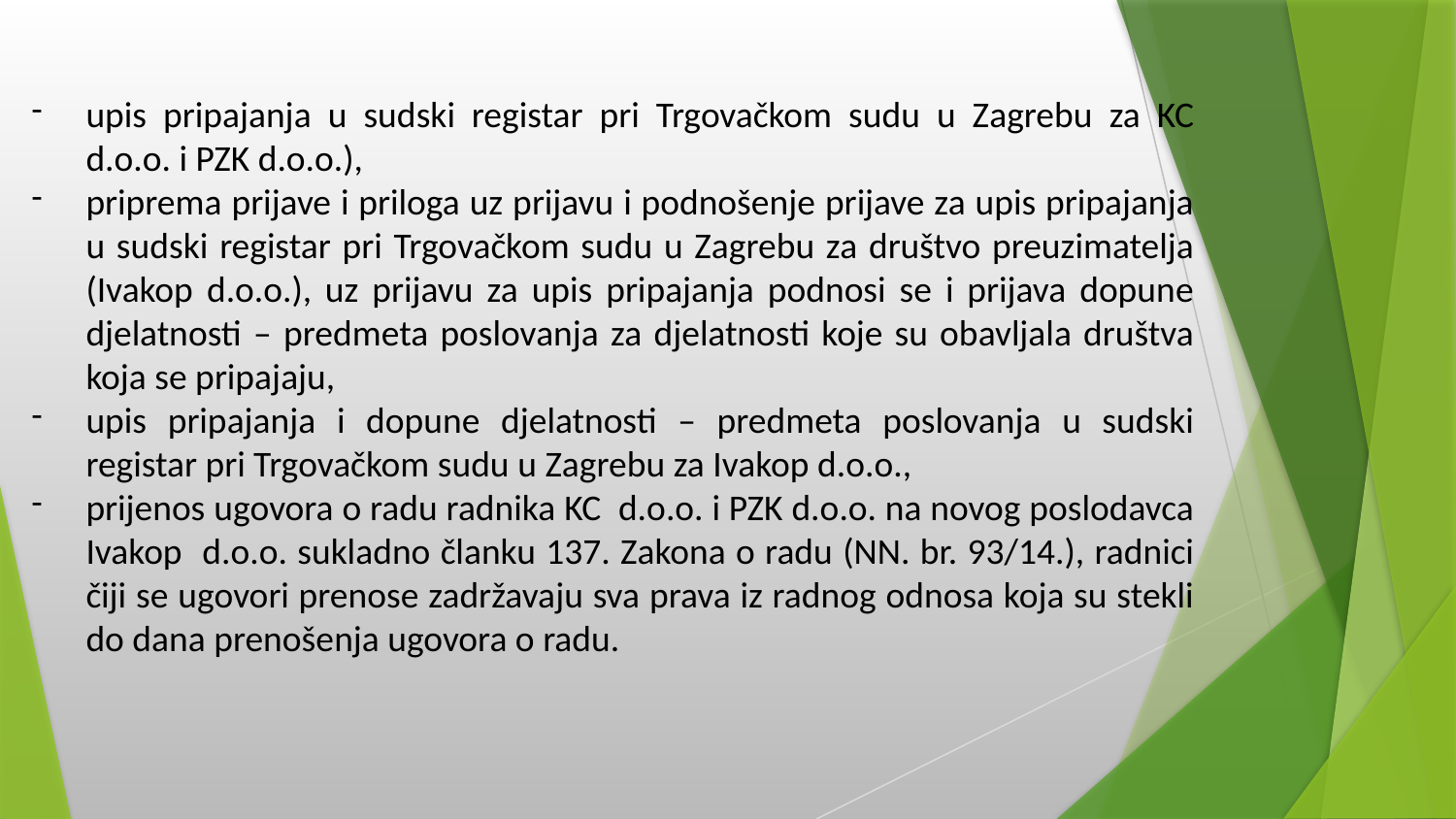

upis pripajanja u sudski registar pri Trgovačkom sudu u Zagrebu za KC d.o.o. i PZK d.o.o.),
priprema prijave i priloga uz prijavu i podnošenje prijave za upis pripajanja u sudski registar pri Trgovačkom sudu u Zagrebu za društvo preuzimatelja (Ivakop d.o.o.), uz prijavu za upis pripajanja podnosi se i prijava dopune djelatnosti – predmeta poslovanja za djelatnosti koje su obavljala društva koja se pripajaju,
upis pripajanja i dopune djelatnosti – predmeta poslovanja u sudski registar pri Trgovačkom sudu u Zagrebu za Ivakop d.o.o.,
prijenos ugovora o radu radnika KC  d.o.o. i PZK d.o.o. na novog poslodavca Ivakop  d.o.o. sukladno članku 137. Zakona o radu (NN. br. 93/14.), radnici čiji se ugovori prenose zadržavaju sva prava iz radnog odnosa koja su stekli do dana prenošenja ugovora o radu.